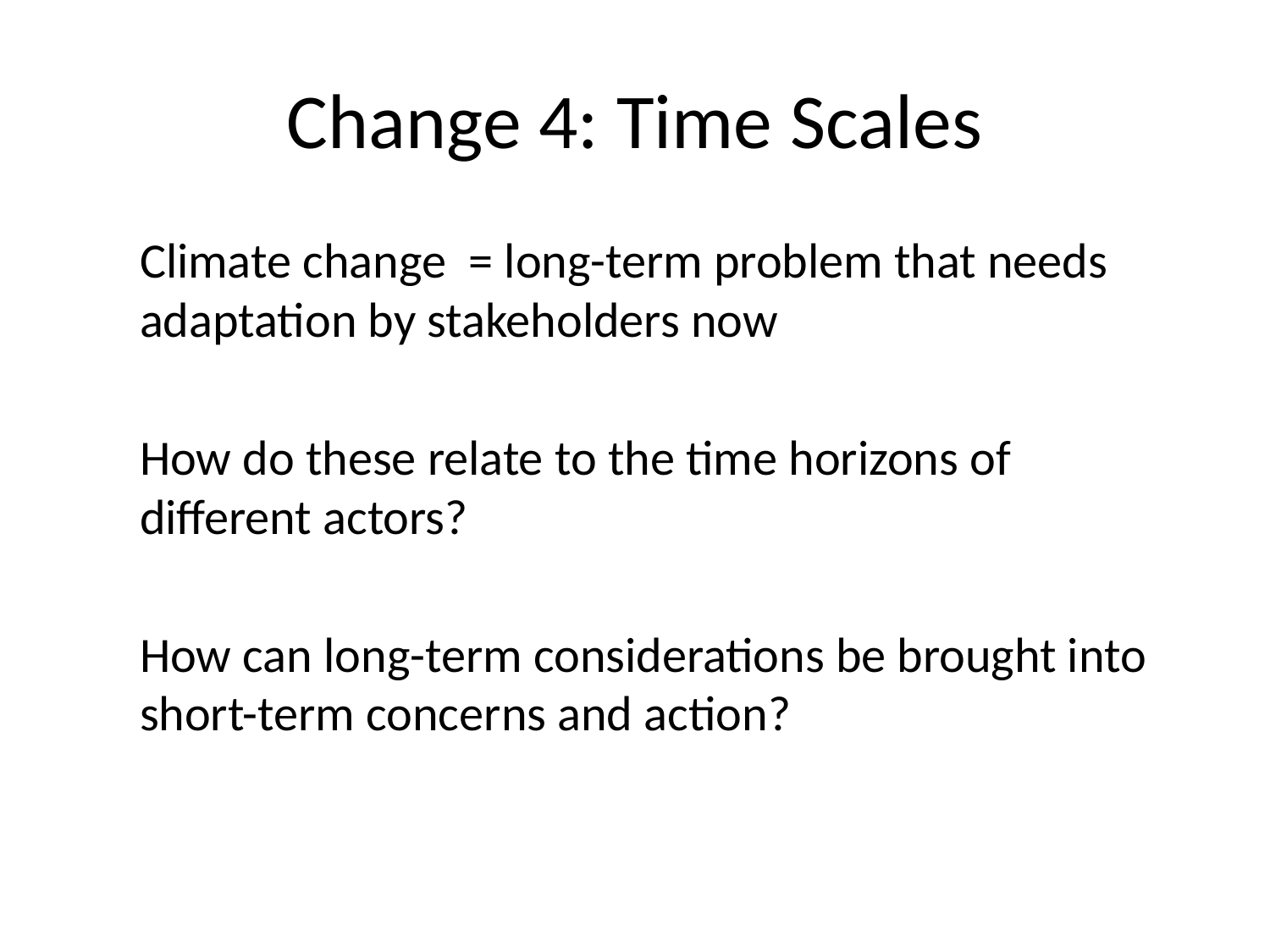

# Change 4: Time Scales
Climate change  = long-term problem that needs adaptation by stakeholders now

How do these relate to the time horizons of different actors?

How can long-term considerations be brought into short-term concerns and action?